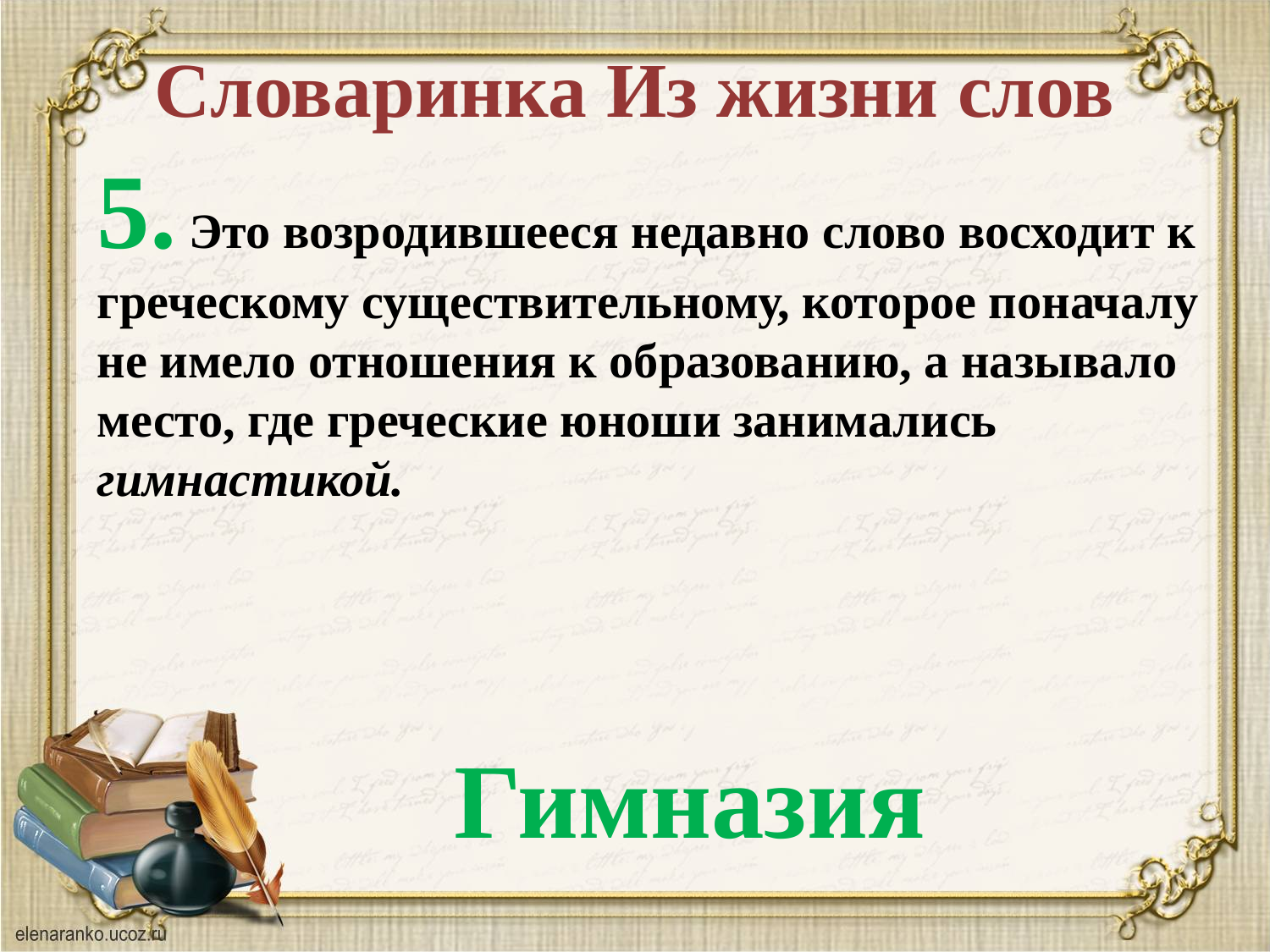

# Словаринка Из жизни слов
5. Это возродившееся недавно слово восходит к греческому существительному, которое поначалу не имело отношения к образованию, а называло место, где греческие юноши занимались гимнастикой.

Гимназия